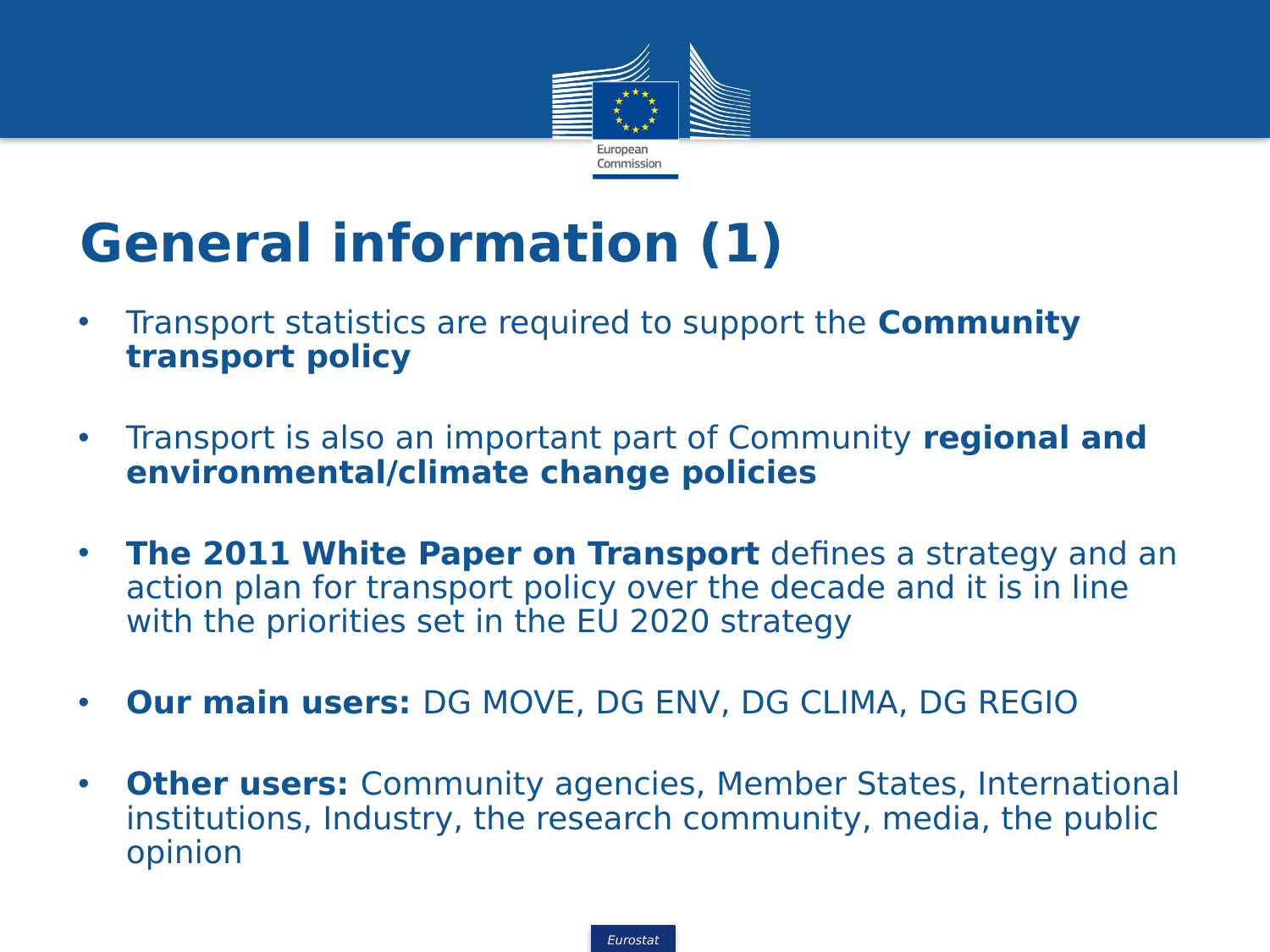

# General information (1)
Transport statistics are required to support the Community transport policy

Transport is also an important part of Community regional and environmental/climate change policies

The 2011 White Paper on Transport defines a strategy and an action plan for transport policy over the decade and it is in line with the priorities set in the EU 2020 strategy

Our main users: DG MOVE, DG ENV, DG CLIMA, DG REGIO

Other users: Community agencies, Member States, International institutions, Industry, the research community, media, the public opinion
2